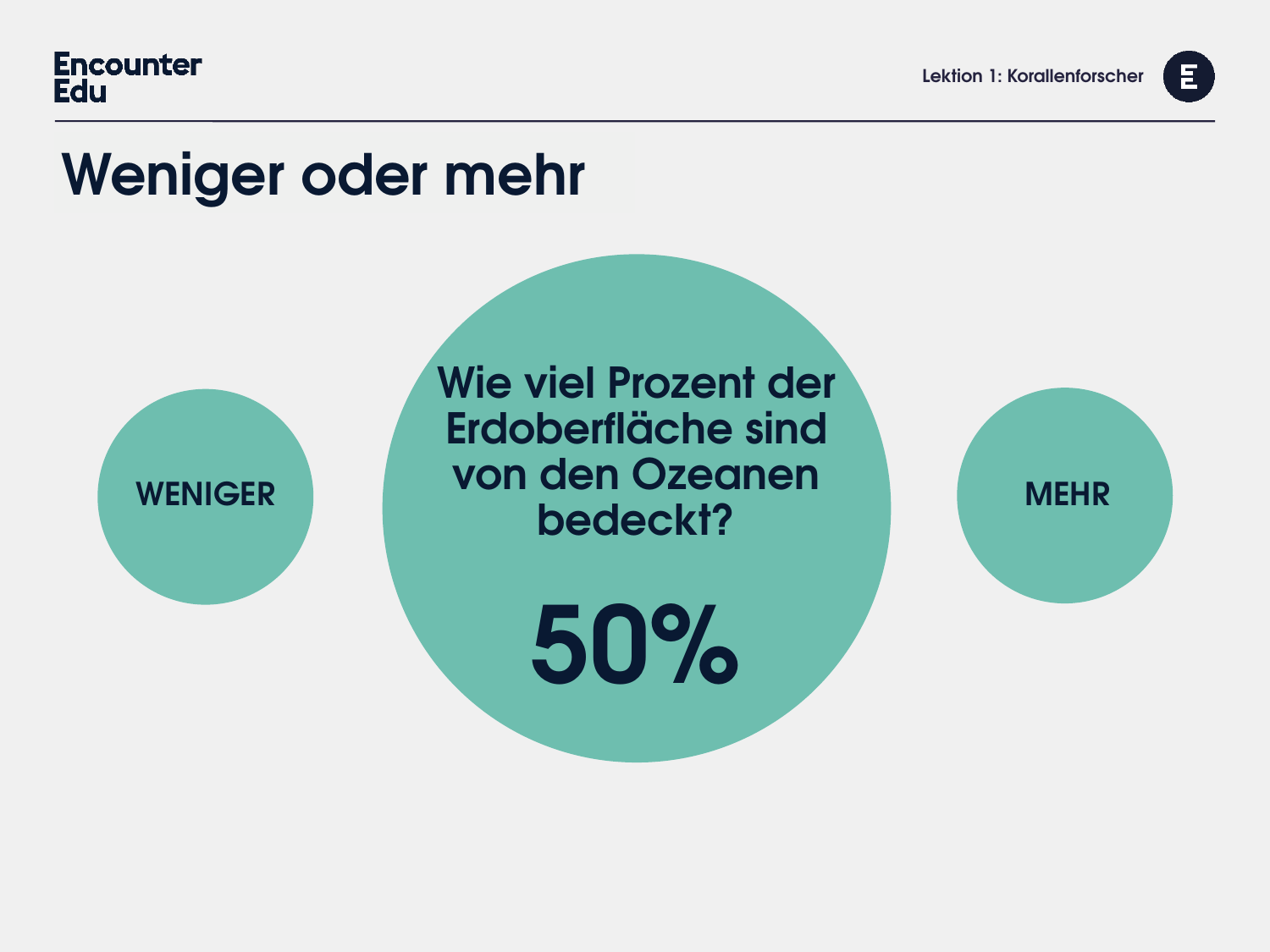

# Lektion 1: Korallenforscher
Weniger oder mehr
Wie viel Prozent der Erdoberfläche sind von den Ozeanen bedeckt?

WENIGER
MEHR

50%